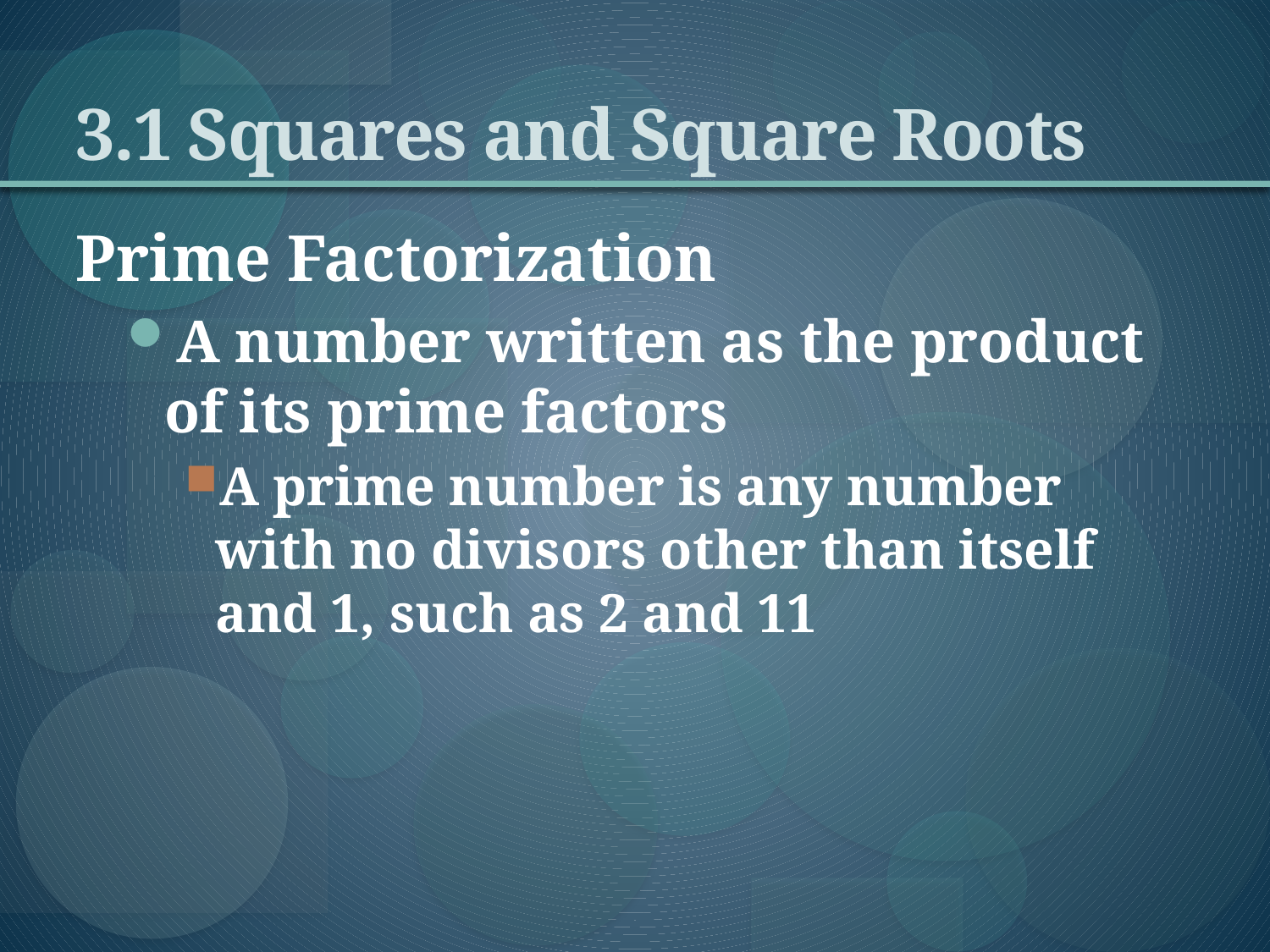

# 3.1 Squares and Square Roots
Prime Factorization
A number written as the product of its prime factors
A prime number is any number with no divisors other than itself and 1, such as 2 and 11